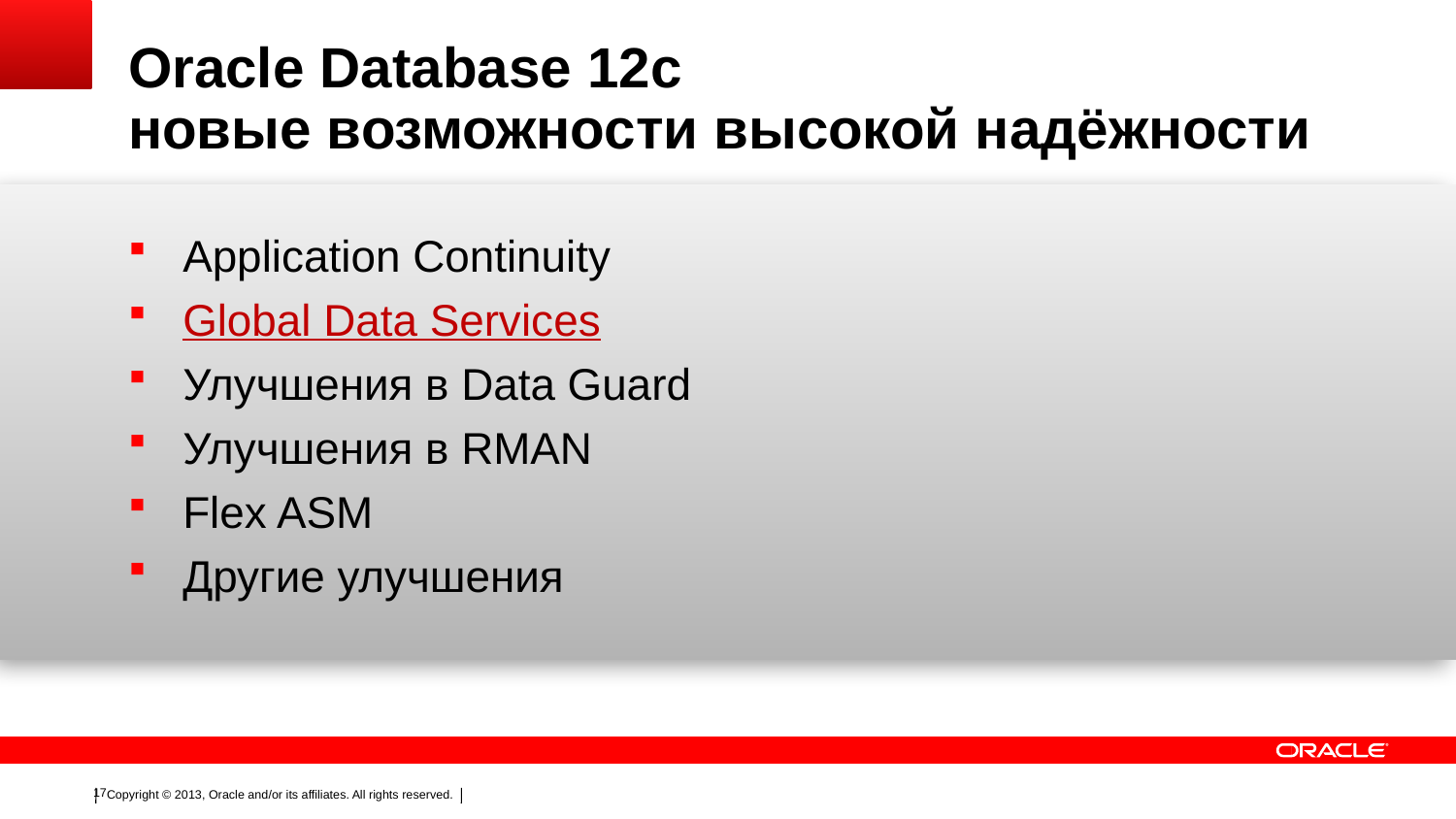

# Oracle Database 12c новые возможности высокой надёжности
Application Continuity
Global Data Services
Улучшения в Data Guard
Улучшения в RMAN
Flex ASM
Другие улучшения